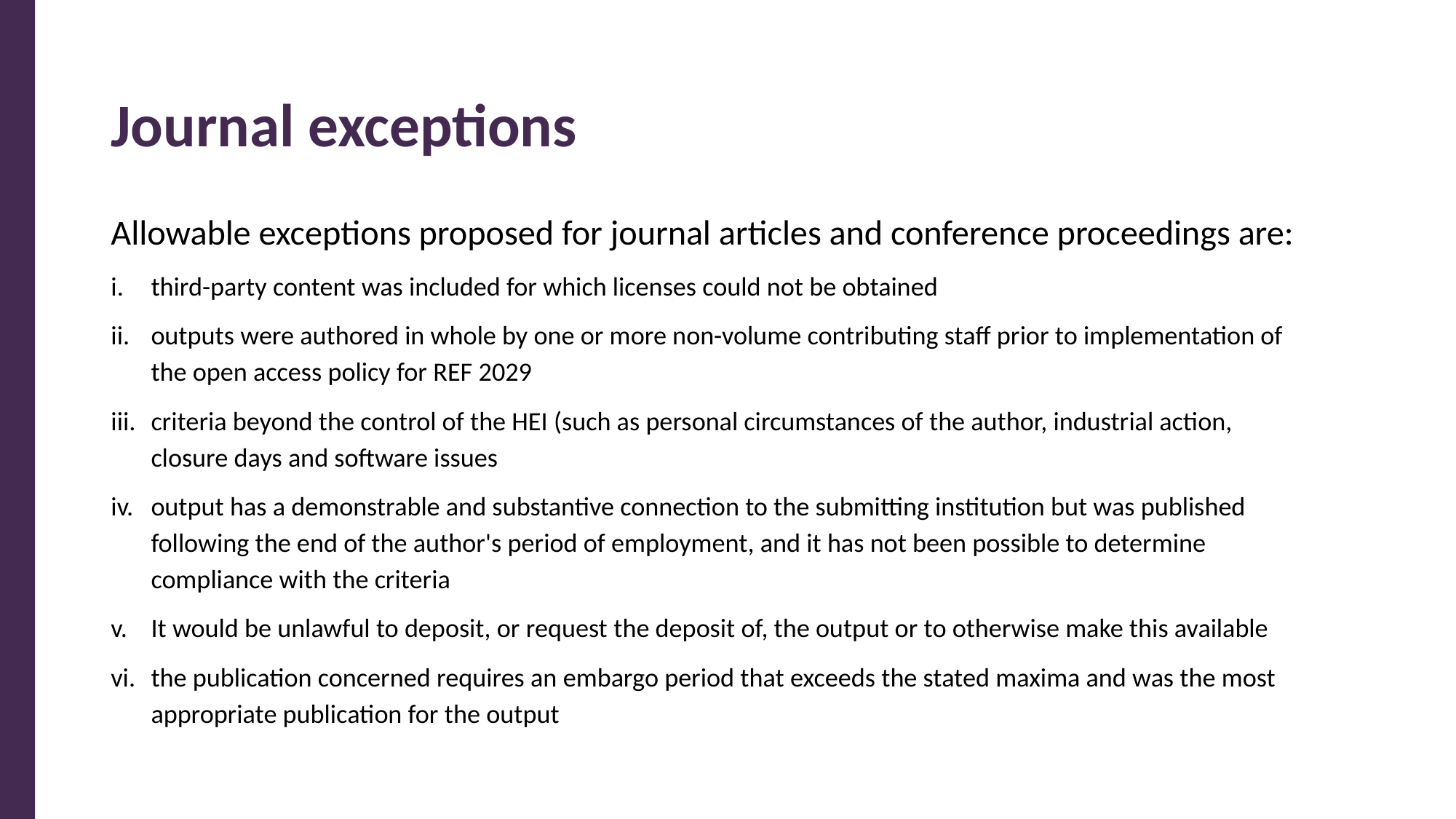

# Journal exceptions
Allowable exceptions proposed for journal articles and conference proceedings are:
third-party content was included for which licenses could not be obtained
outputs were authored in whole by one or more non-volume contributing staff prior to implementation of the open access policy for REF 2029
criteria beyond the control of the HEI (such as personal circumstances of the author, industrial action, closure days and software issues
output has a demonstrable and substantive connection to the submitting institution but was published following the end of the author's period of employment, and it has not been possible to determine compliance with the criteria
It would be unlawful to deposit, or request the deposit of, the output or to otherwise make this available
the publication concerned requires an embargo period that exceeds the stated maxima and was the most appropriate publication for the output